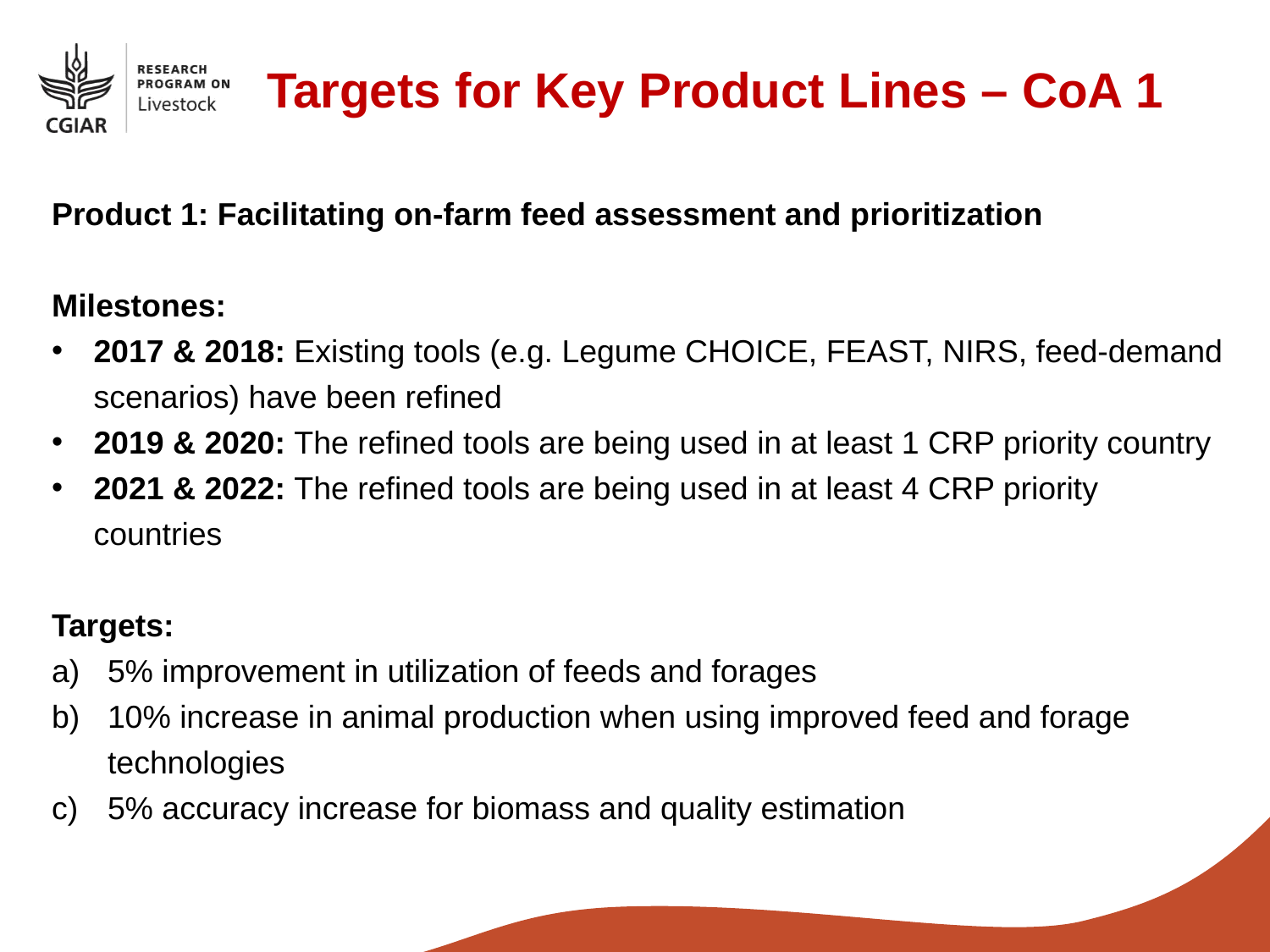

Targets for Key Product Lines – CoA 1
Product 1: Facilitating on-farm feed assessment and prioritization

Milestones:
2017 & 2018: Existing tools (e.g. Legume CHOICE, FEAST, NIRS, feed-demand scenarios) have been refined
2019 & 2020: The refined tools are being used in at least 1 CRP priority country
2021 & 2022: The refined tools are being used in at least 4 CRP priority countries

Targets:
5% improvement in utilization of feeds and forages
10% increase in animal production when using improved feed and forage technologies
5% accuracy increase for biomass and quality estimation